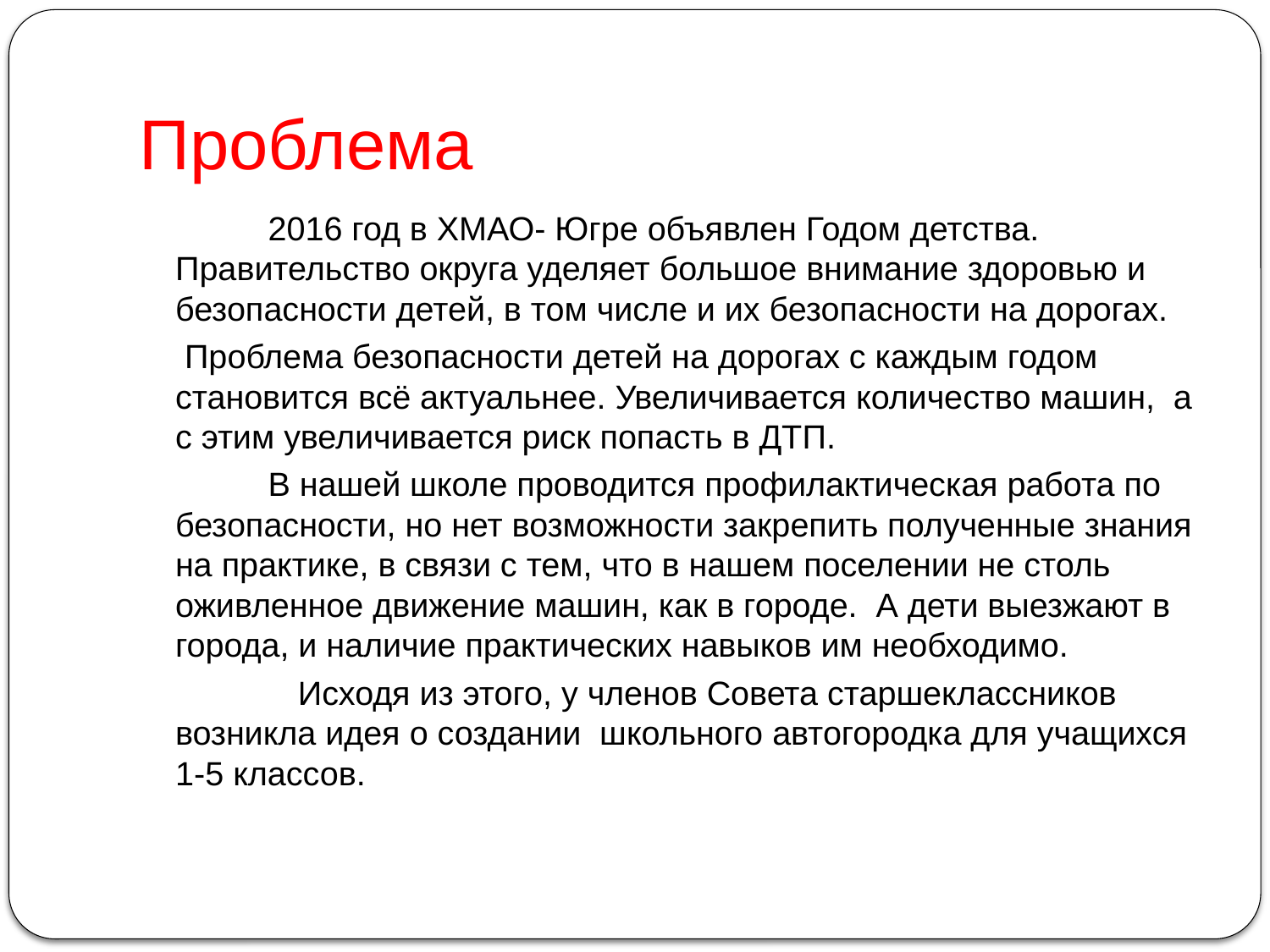

# Проблема
     	2016 год в ХМАО- Югре объявлен Годом детства. Правительство округа уделяет большое внимание здоровью и безопасности детей, в том числе и их безопасности на дорогах.
   		 Проблема безопасности детей на дорогах с каждым годом становится всё актуальнее. Увеличивается количество машин,  а с этим увеличивается риск попасть в ДТП.
     	В нашей школе проводится профилактическая работа по безопасности, но нет возможности закрепить полученные знания на практике, в связи с тем, что в нашем поселении не столь оживленное движение машин, как в городе.  А дети выезжают в города, и наличие практических навыков им необходимо.
                 Исходя из этого, у членов Совета старшеклассников возникла идея о создании  школьного автогородка для учащихся 1-5 классов.